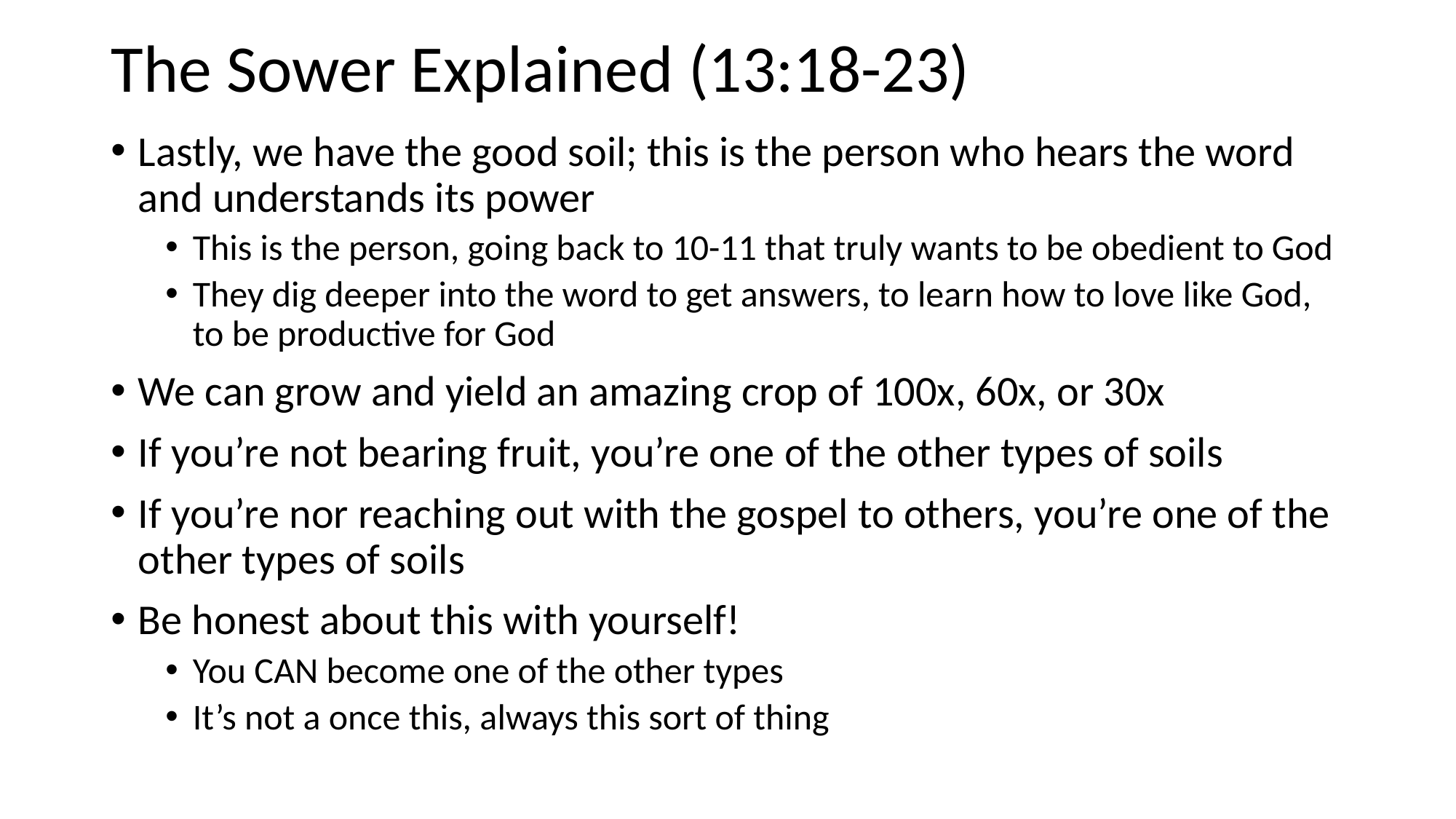

# The Sower Explained (13:18-23)
Lastly, we have the good soil; this is the person who hears the word and understands its power
This is the person, going back to 10-11 that truly wants to be obedient to God
They dig deeper into the word to get answers, to learn how to love like God, to be productive for God
We can grow and yield an amazing crop of 100x, 60x, or 30x
If you’re not bearing fruit, you’re one of the other types of soils
If you’re nor reaching out with the gospel to others, you’re one of the other types of soils
Be honest about this with yourself!
You CAN become one of the other types
It’s not a once this, always this sort of thing